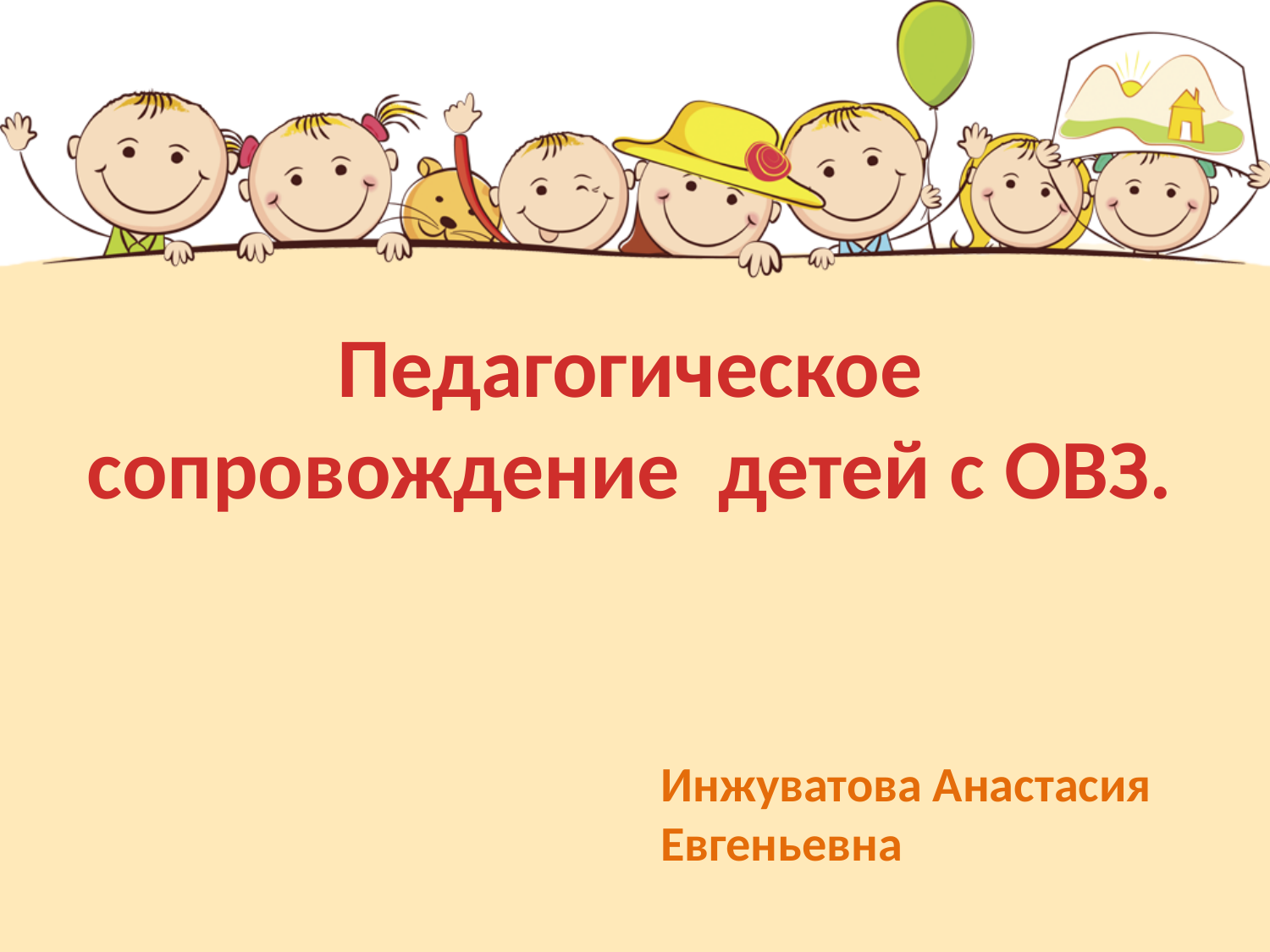

Педагогическое сопровождение  детей с ОВЗ.
Инжуватова Анастасия
Евгеньевна